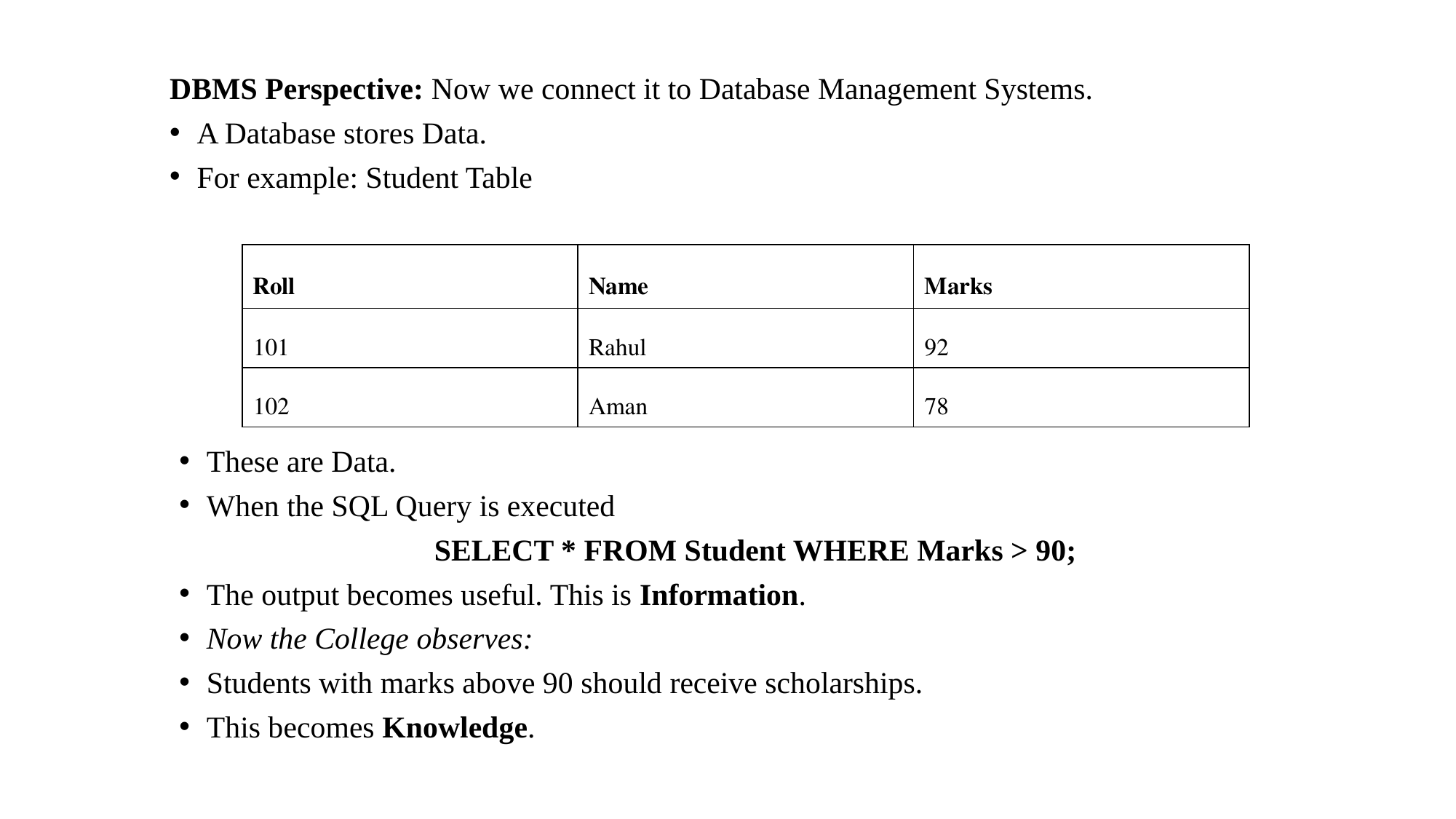

DBMS Perspective: Now we connect it to Database Management Systems.
A Database stores Data.
For example: Student Table
| Roll | Name | Marks |
| --- | --- | --- |
| 101 | Rahul | 92 |
| 102 | Aman | 78 |
These are Data.
When the SQL Query is executed
SELECT * FROM Student WHERE Marks > 90;
The output becomes useful. This is Information.
Now the College observes:
Students with marks above 90 should receive scholarships.
This becomes Knowledge.